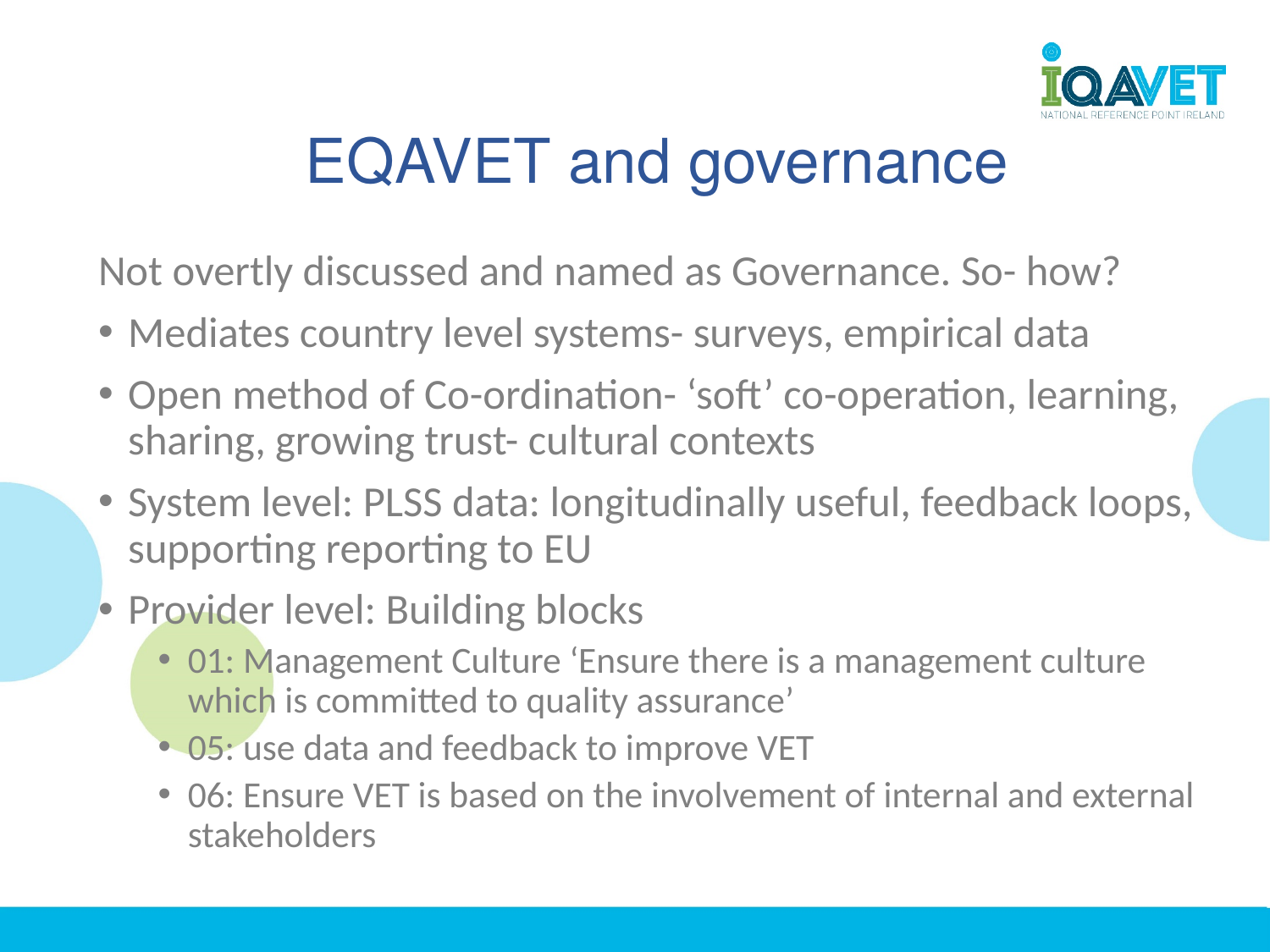

# EQAVET and governance
Not overtly discussed and named as Governance. So- how?
Mediates country level systems- surveys, empirical data
Open method of Co-ordination- ‘soft’ co-operation, learning, sharing, growing trust- cultural contexts
System level: PLSS data: longitudinally useful, feedback loops, supporting reporting to EU
Provider level: Building blocks
01: Management Culture ‘Ensure there is a management culture which is committed to quality assurance’
05: use data and feedback to improve VET
06: Ensure VET is based on the involvement of internal and external stakeholders